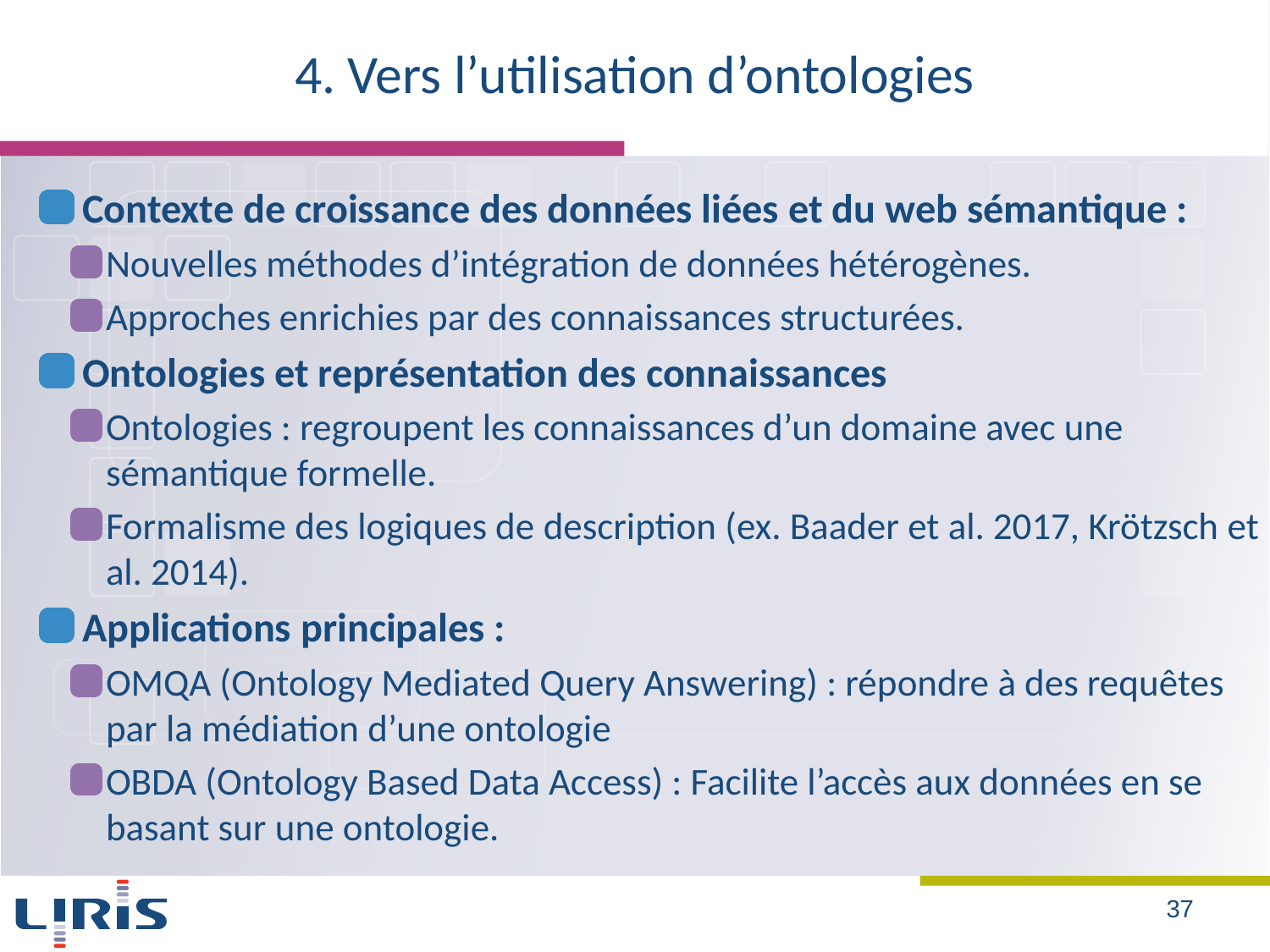

# 4. Vers l’utilisation d’ontologies
Contexte de croissance des données liées et du web sémantique :
Nouvelles méthodes d’intégration de données hétérogènes.
Approches enrichies par des connaissances structurées.
Ontologies et représentation des connaissances
Ontologies : regroupent les connaissances d’un domaine avec une sémantique formelle.
Formalisme des logiques de description (ex. Baader et al. 2017, Krötzsch et al. 2014).
Applications principales :
OMQA (Ontology Mediated Query Answering) : répondre à des requêtes par la médiation d’une ontologie
OBDA (Ontology Based Data Access) : Facilite l’accès aux données en se basant sur une ontologie.
37